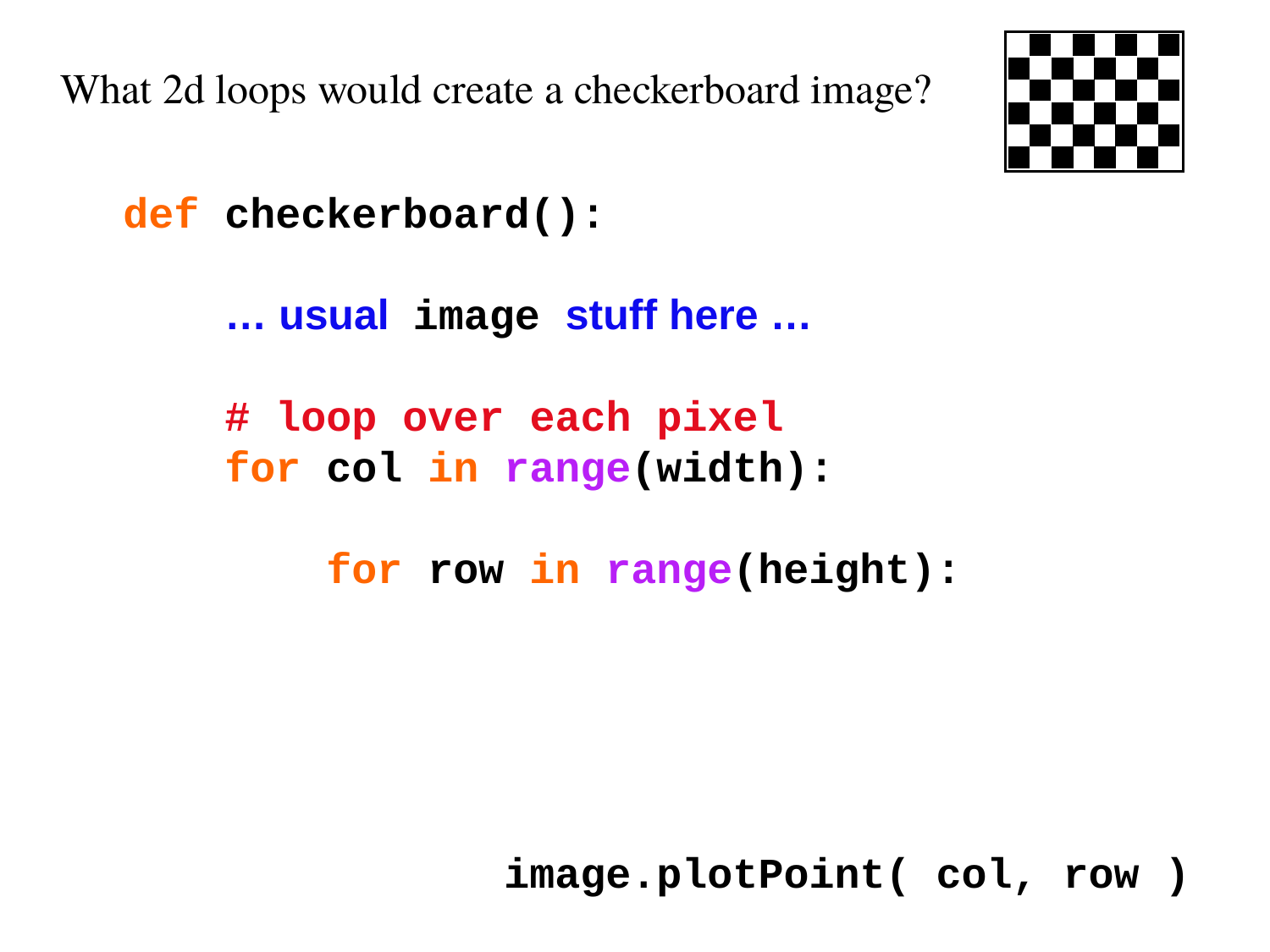

What 2d loops would create a checkerboard image?

def checkerboard():

    … usual  image stuff here …

    # loop over each pixel
    for col in range(width):

        for row in range(height):

			image.plotPoint( col, row )